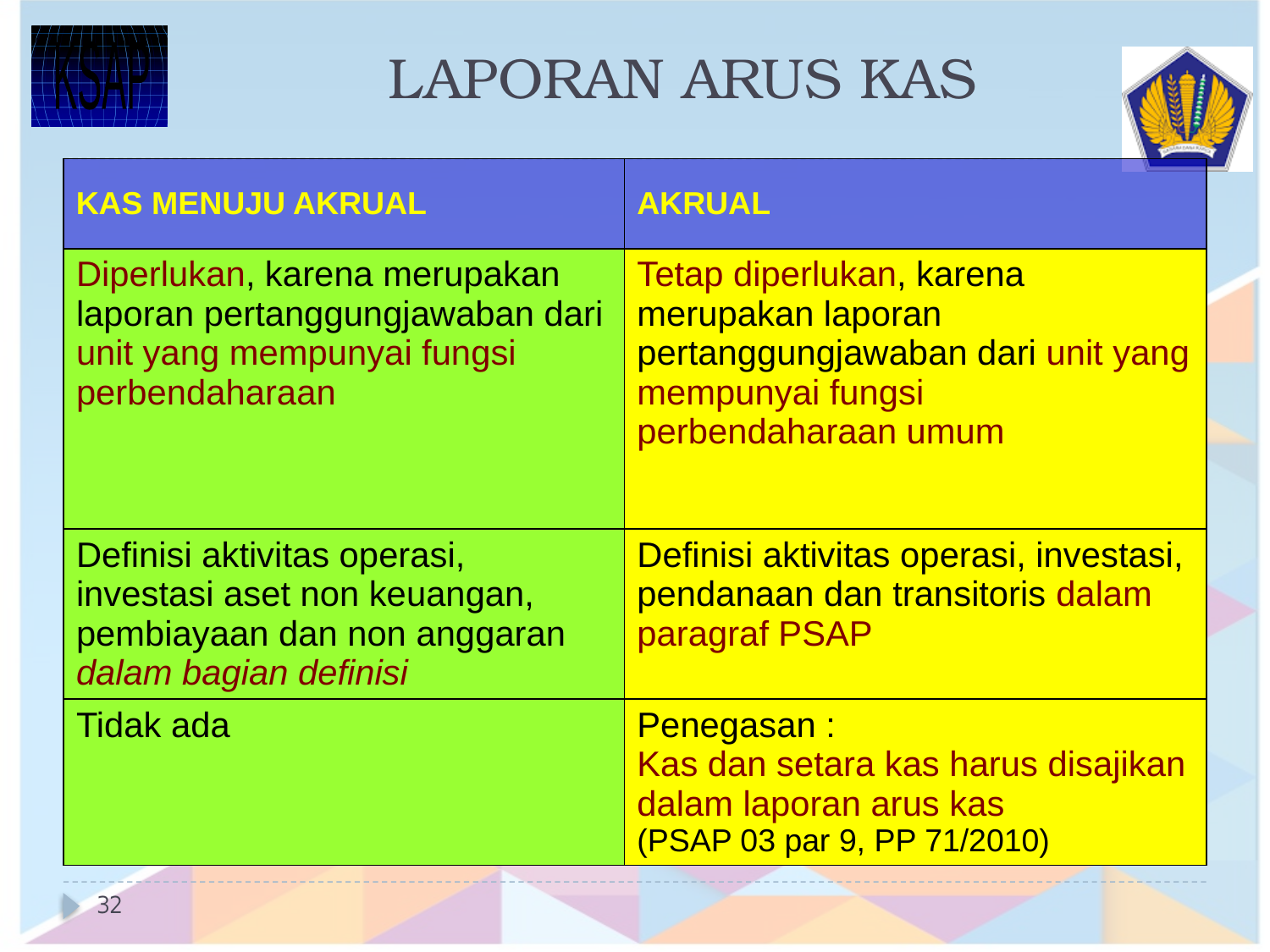

# LAPORAN ARUS KAS
| KAS MENUJU AKRUAL | AKRUAL |
| --- | --- |
| Diperlukan, karena merupakan laporan pertanggungjawaban dari unit yang mempunyai fungsi perbendaharaan | Tetap diperlukan, karena merupakan laporan pertanggungjawaban dari unit yang mempunyai fungsi perbendaharaan umum |
| Definisi aktivitas operasi, investasi aset non keuangan, pembiayaan dan non anggaran dalam bagian definisi | Definisi aktivitas operasi, investasi, pendanaan dan transitoris dalam paragraf PSAP |
| Tidak ada | Penegasan : Kas dan setara kas harus disajikan dalam laporan arus kas (PSAP 03 par 9, PP 71/2010) |
32